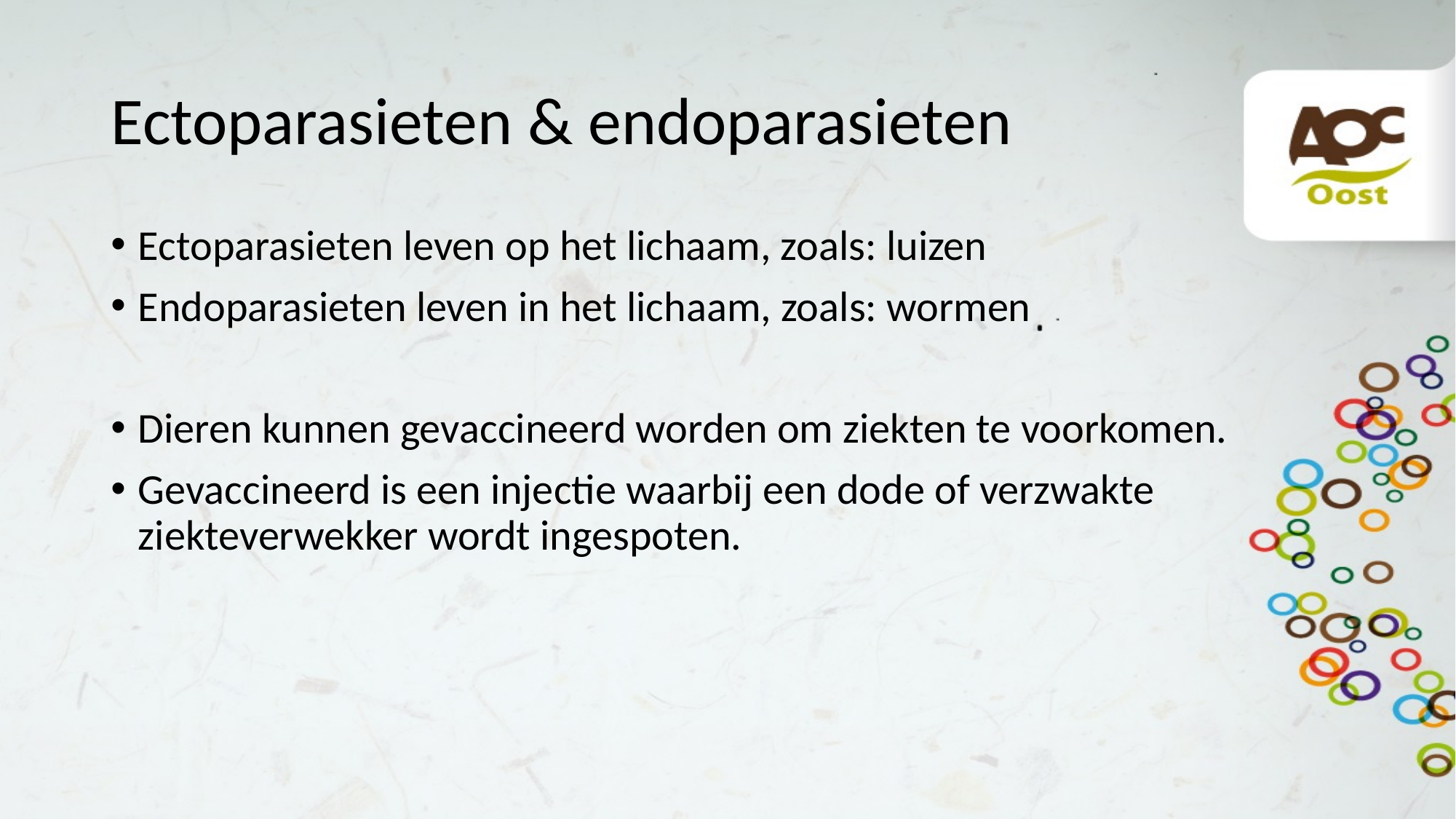

# Ectoparasieten & endoparasieten
Ectoparasieten leven op het lichaam, zoals: luizen
Endoparasieten leven in het lichaam, zoals: wormen

Dieren kunnen gevaccineerd worden om ziekten te voorkomen.
Gevaccineerd is een injectie waarbij een dode of verzwakte ziekteverwekker wordt ingespoten.